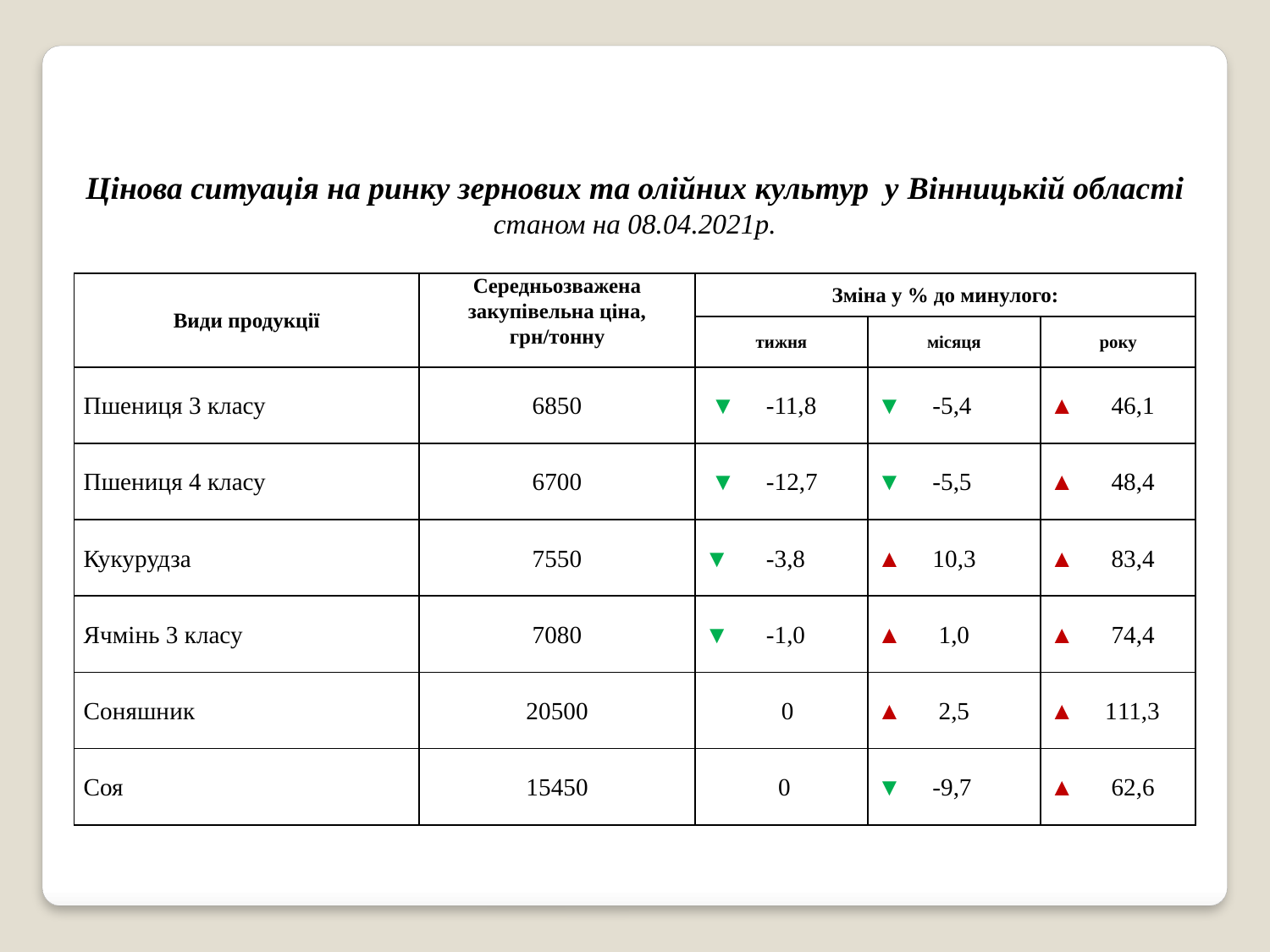

| Цінова ситуація на ринку зернових та олійних культур у Вінницькій області станом на 08.04.2021р. |  |  |  |  |
| --- | --- | --- | --- | --- |
| Види продукції | Середньозважена закупівельна ціна, грн/тонну | Зміна у % до минулого: |  |  |
|  |  | тижня | місяця | року |
| Пшениця 3 класу | 6850 | ▼ -11,8 | ▼ -5,4 | ▲ 46,1 |
| Пшениця 4 класу | 6700 | ▼ -12,7 | ▼ -5,5 | ▲ 48,4 |
| Кукурудза | 7550 | ▼ -3,8 | ▲ 10,3 | ▲ 83,4 |
| Ячмінь 3 класу | 7080 | ▼ -1,0 | ▲ 1,0 | ▲ 74,4 |
| Соняшник | 20500 | 0 | ▲ 2,5 | ▲ 111,3 |
| Соя | 15450 | 0 | ▼ -9,7 | ▲ 62,6 |